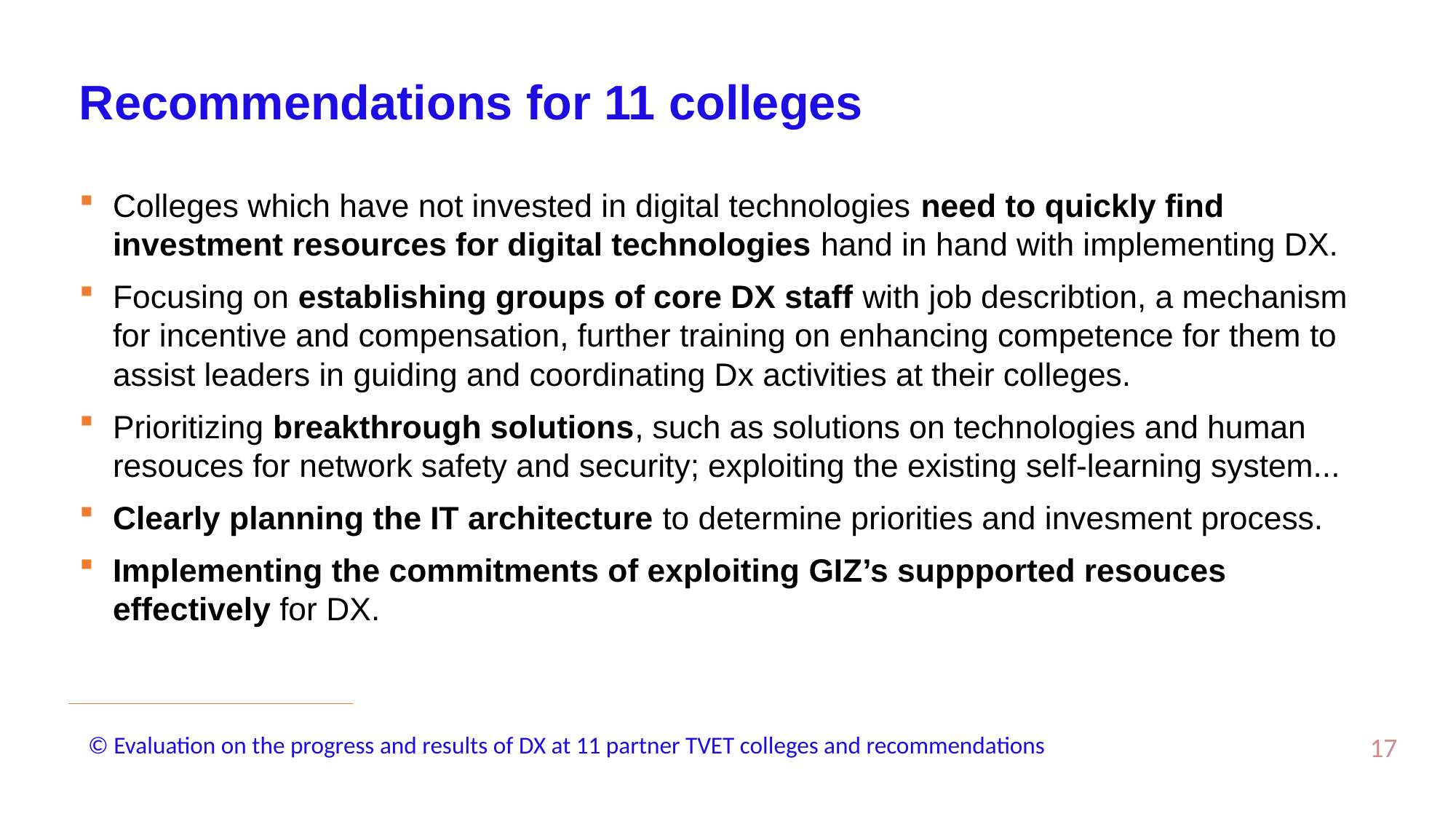

# Recommendations for 11 colleges
Colleges which have not invested in digital technologies need to quickly find investment resources for digital technologies hand in hand with implementing DX.
Focusing on establishing groups of core DX staff with job describtion, a mechanism for incentive and compensation, further training on enhancing competence for them to assist leaders in guiding and coordinating Dx activities at their colleges.
Prioritizing breakthrough solutions, such as solutions on technologies and human resouces for network safety and security; exploiting the existing self-learning system...
Clearly planning the IT architecture to determine priorities and invesment process.
Implementing the commitments of exploiting GIZ’s suppported resouces effectively for DX.
17